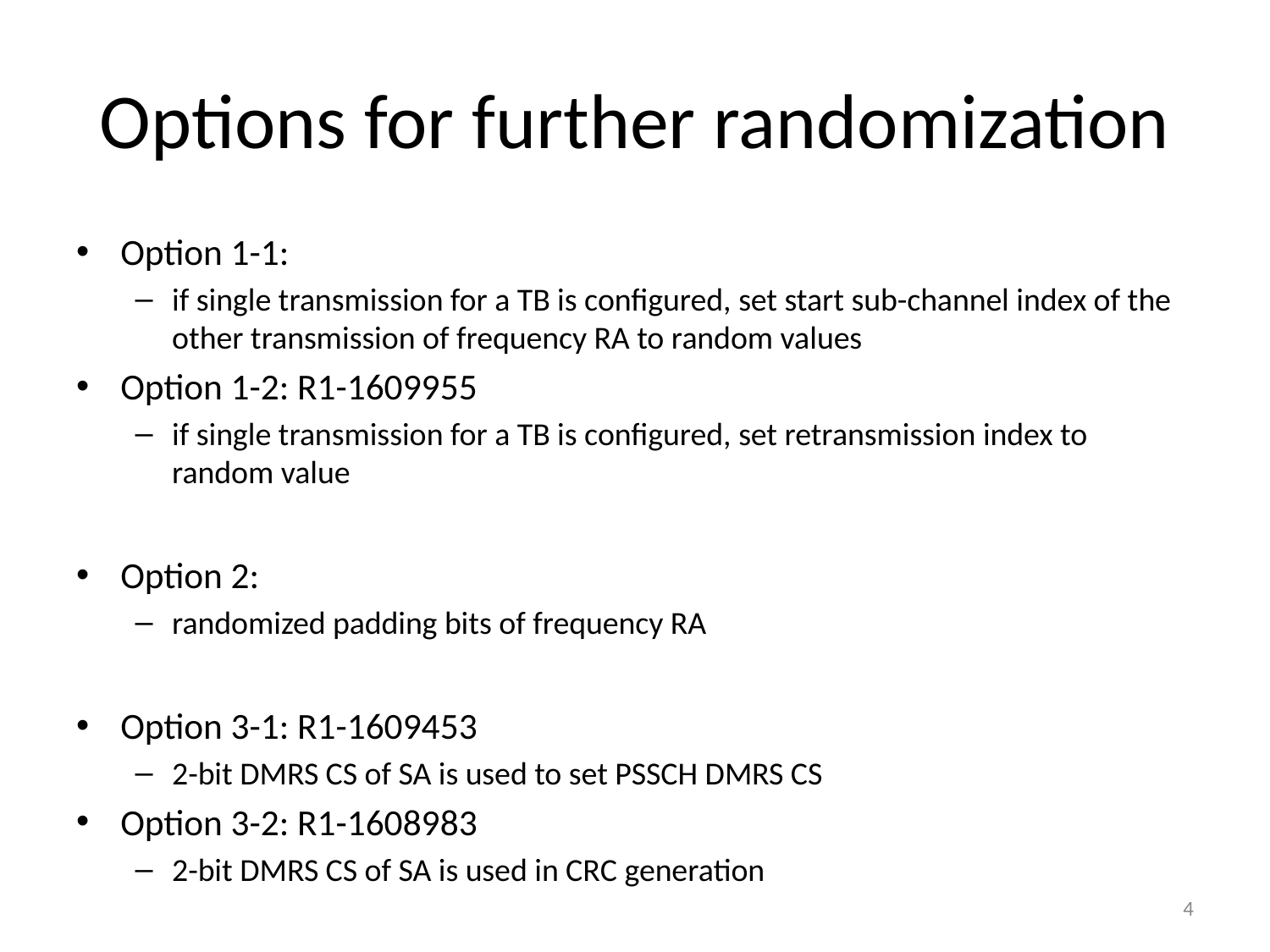

# Options for further randomization
Option 1-1:
if single transmission for a TB is configured, set start sub-channel index of the other transmission of frequency RA to random values
Option 1-2: R1-1609955
if single transmission for a TB is configured, set retransmission index to random value

Option 2:
randomized padding bits of frequency RA

Option 3-1: R1-1609453
2-bit DMRS CS of SA is used to set PSSCH DMRS CS
Option 3-2: R1-1608983
2-bit DMRS CS of SA is used in CRC generation
4